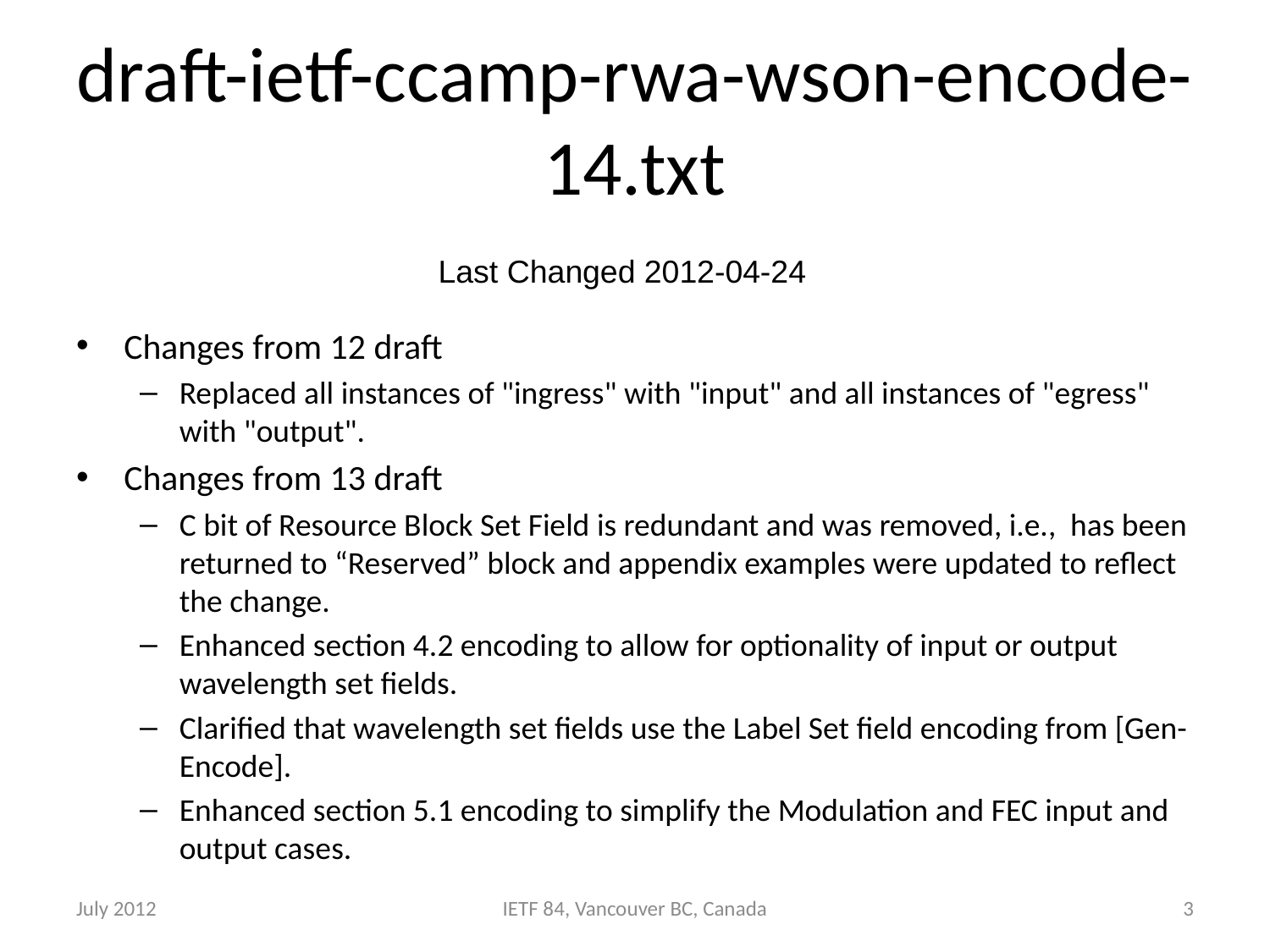

# draft-ietf-ccamp-rwa-wson-encode-14.txt
Last Changed 2012-04-24
Changes from 12 draft
Replaced all instances of "ingress" with "input" and all instances of "egress" with "output".
Changes from 13 draft
C bit of Resource Block Set Field is redundant and was removed, i.e.,  has been returned to “Reserved” block and appendix examples were updated to reflect the change.
Enhanced section 4.2 encoding to allow for optionality of input or output wavelength set fields.
Clarified that wavelength set fields use the Label Set field encoding from [Gen-Encode].
Enhanced section 5.1 encoding to simplify the Modulation and FEC input and output cases.

July 2012
IETF 84, Vancouver BC, Canada
3